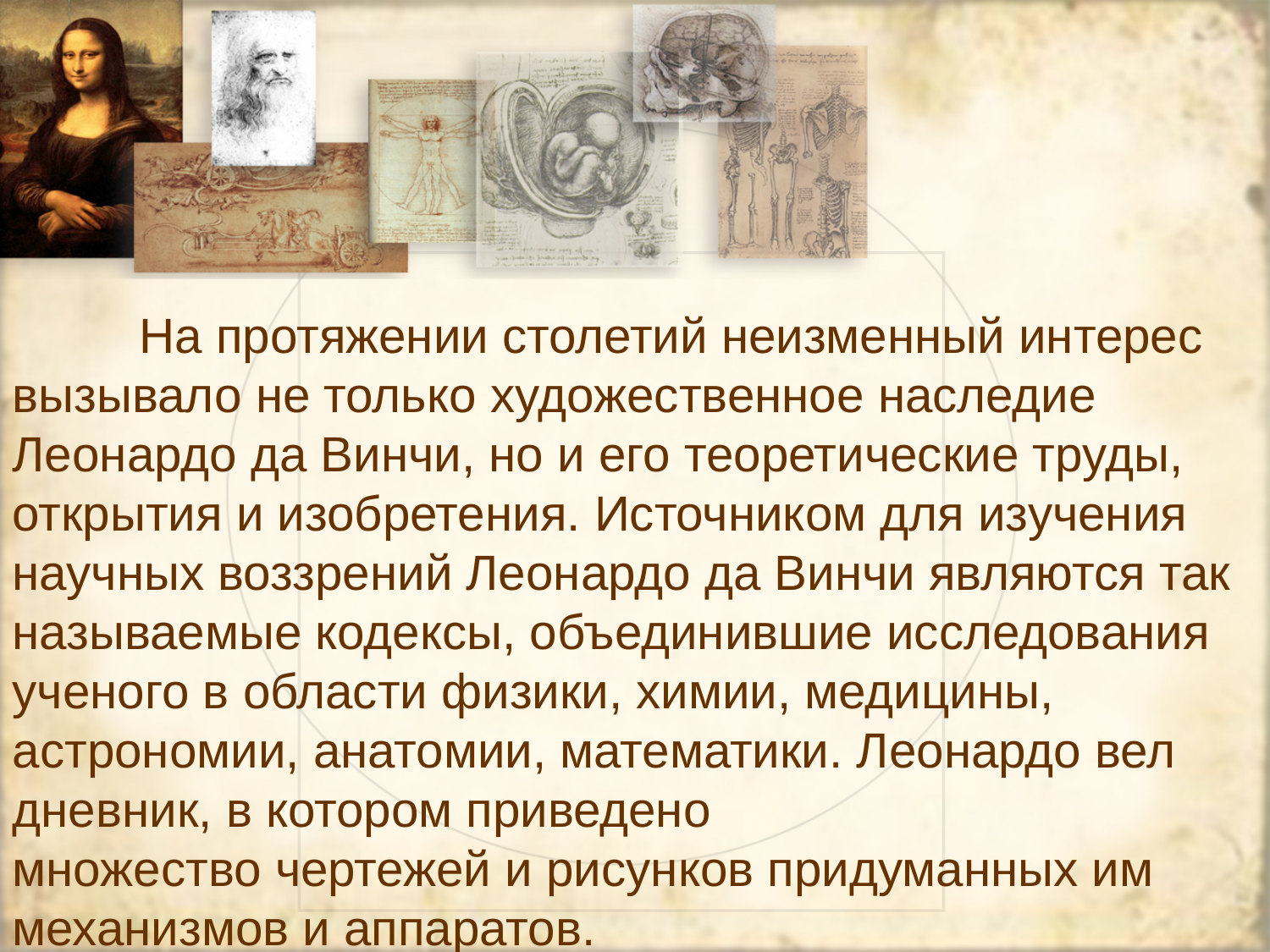

На протяжении столетий неизменный интерес вызывало не только художественное наследие Леонардо да Винчи, но и его теоретические труды, открытия и изобретения. Источником для изучения научных воззрений Леонардо да Винчи являются так называемые кодексы, объединившие исследования ученого в области физики, химии, медицины, астрономии, анатомии, математики. Леонардо вел дневник, в котором приведено множество чертежей и рисунков придуманных им механизмов и аппаратов.